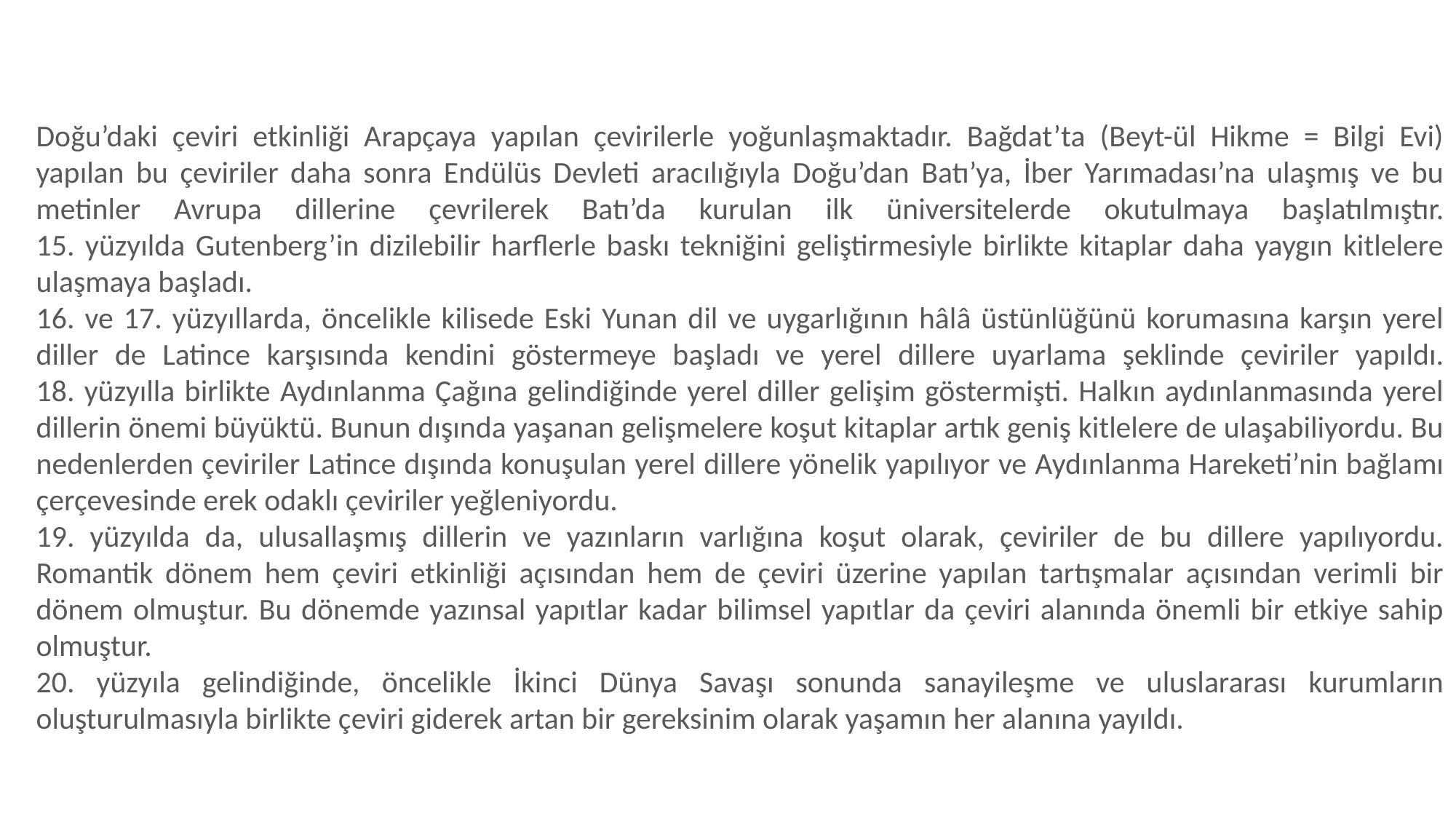

Doğu’daki çeviri etkinliği Arapçaya yapılan çevirilerle yoğunlaşmaktadır. Bağdat’ta (Beyt-ül Hikme = Bilgi Evi) yapılan bu çeviriler daha sonra Endülüs Devleti aracılığıyla Doğu’dan Batı’ya, İber Yarımadası’na ulaşmış ve bu metinler Avrupa dillerine çevrilerek Batı’da kurulan ilk üniversitelerde okutulmaya başlatılmıştır.
15. yüzyılda Gutenberg’in dizilebilir harflerle baskı tekniğini geliştirmesiyle birlikte kitaplar daha yaygın kitlelere ulaşmaya başladı.
16. ve 17. yüzyıllarda, öncelikle kilisede Eski Yunan dil ve uygarlığının hâlâ üstünlüğünü korumasına karşın yerel diller de Latince karşısında kendini göstermeye başladı ve yerel dillere uyarlama şeklinde çeviriler yapıldı.
18. yüzyılla birlikte Aydınlanma Çağına gelindiğinde yerel diller gelişim göstermişti. Halkın aydınlanmasında yerel dillerin önemi büyüktü. Bunun dışında yaşanan gelişmelere koşut kitaplar artık geniş kitlelere de ulaşabiliyordu. Bu nedenlerden çeviriler Latince dışında konuşulan yerel dillere yönelik yapılıyor ve Aydınlanma Hareketi’nin bağlamı çerçevesinde erek odaklı çeviriler yeğleniyordu.
19. yüzyılda da, ulusallaşmış dillerin ve yazınların varlığına koşut olarak, çeviriler de bu dillere yapılıyordu. Romantik dönem hem çeviri etkinliği açısından hem de çeviri üzerine yapılan tartışmalar açısından verimli bir dönem olmuştur. Bu dönemde yazınsal yapıtlar kadar bilimsel yapıtlar da çeviri alanında önemli bir etkiye sahip olmuştur.
20. yüzyıla gelindiğinde, öncelikle İkinci Dünya Savaşı sonunda sanayileşme ve uluslararası kurumların oluşturulmasıyla birlikte çeviri giderek artan bir gereksinim olarak yaşamın her alanına yayıldı.